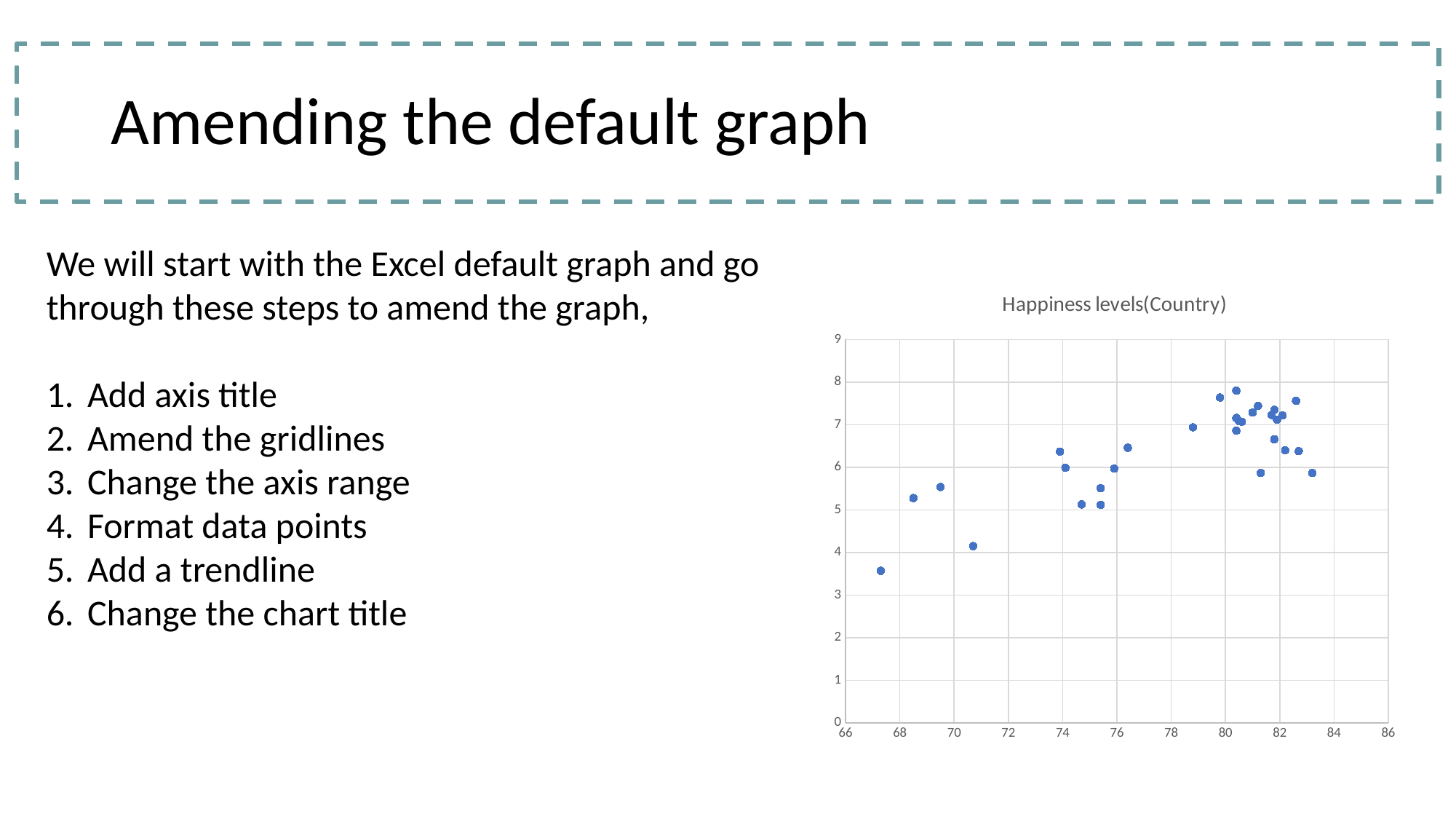

# Amending the default graph
We will start with the Excel default graph and go through these steps to amend the graph,

Add axis title
Amend the gridlines
Change the axis range
Format data points
Add a trendline
Change the chart title

### Chart:

| Category | Happiness levels(Country) |
|---|---|